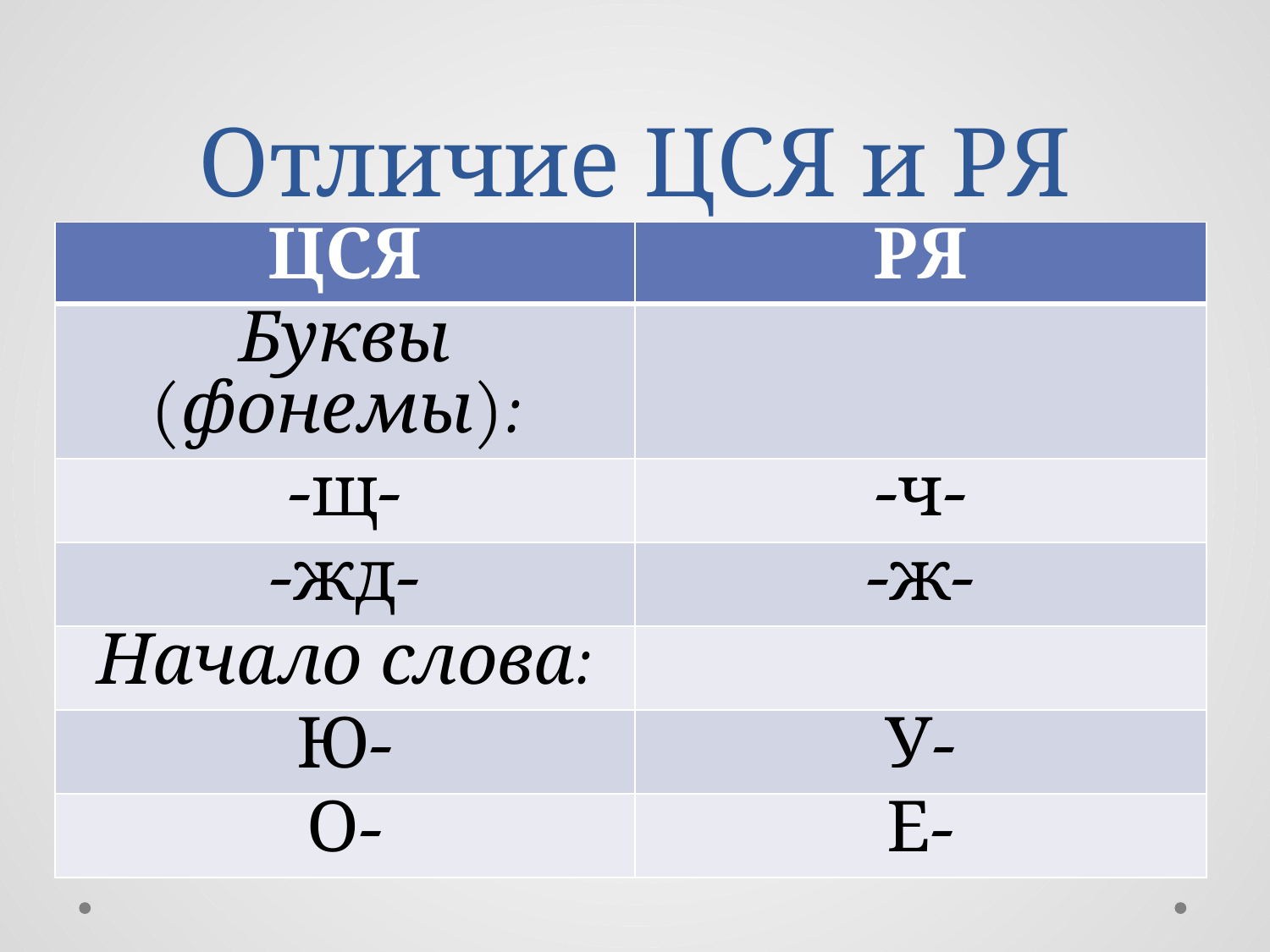

# Отличие ЦСЯ и РЯ
| ЦСЯ | РЯ |
| --- | --- |
| Буквы (фонемы): |  |
| -щ- | -ч- |
| -жд- | -ж- |
| Начало слова: |  |
| Ю- | У- |
| О- | Е- |